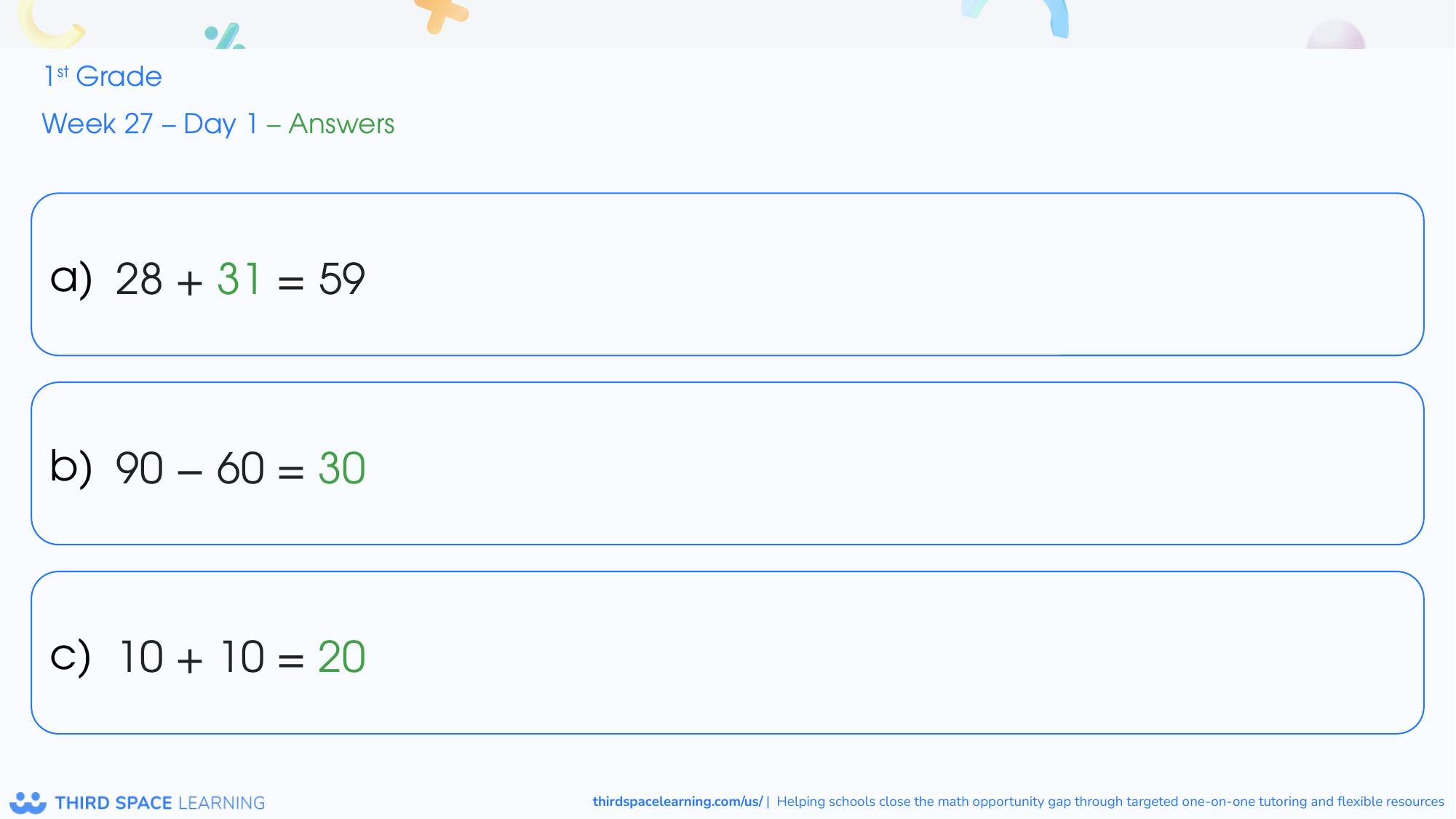

1st Grade
Week 27 – Day 1 – Answers
28 + 31 = 59
90 − 60 = 30
10 + 10 = 20